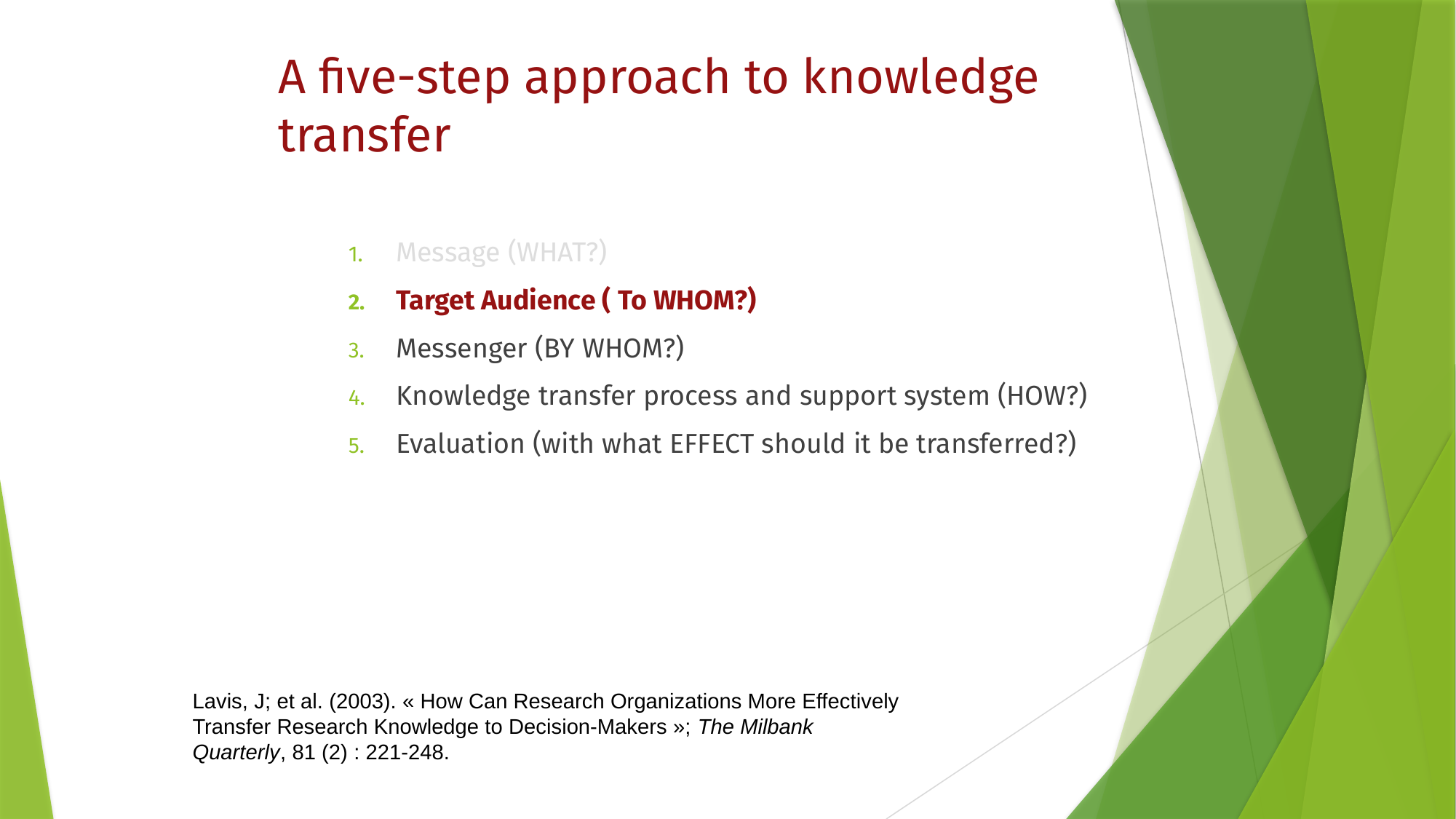

A five-step approach to knowledge transfer
Message (WHAT?)
Target Audience ( To WHOM?)
Messenger (BY WHOM?)
Knowledge transfer process and support system (HOW?)
Evaluation (with what EFFECT should it be transferred?)
Lavis, J; et al. (2003). « How Can Research Organizations More Effectively Transfer Research Knowledge to Decision-Makers »; The Milbank Quarterly, 81 (2) : 221-248.